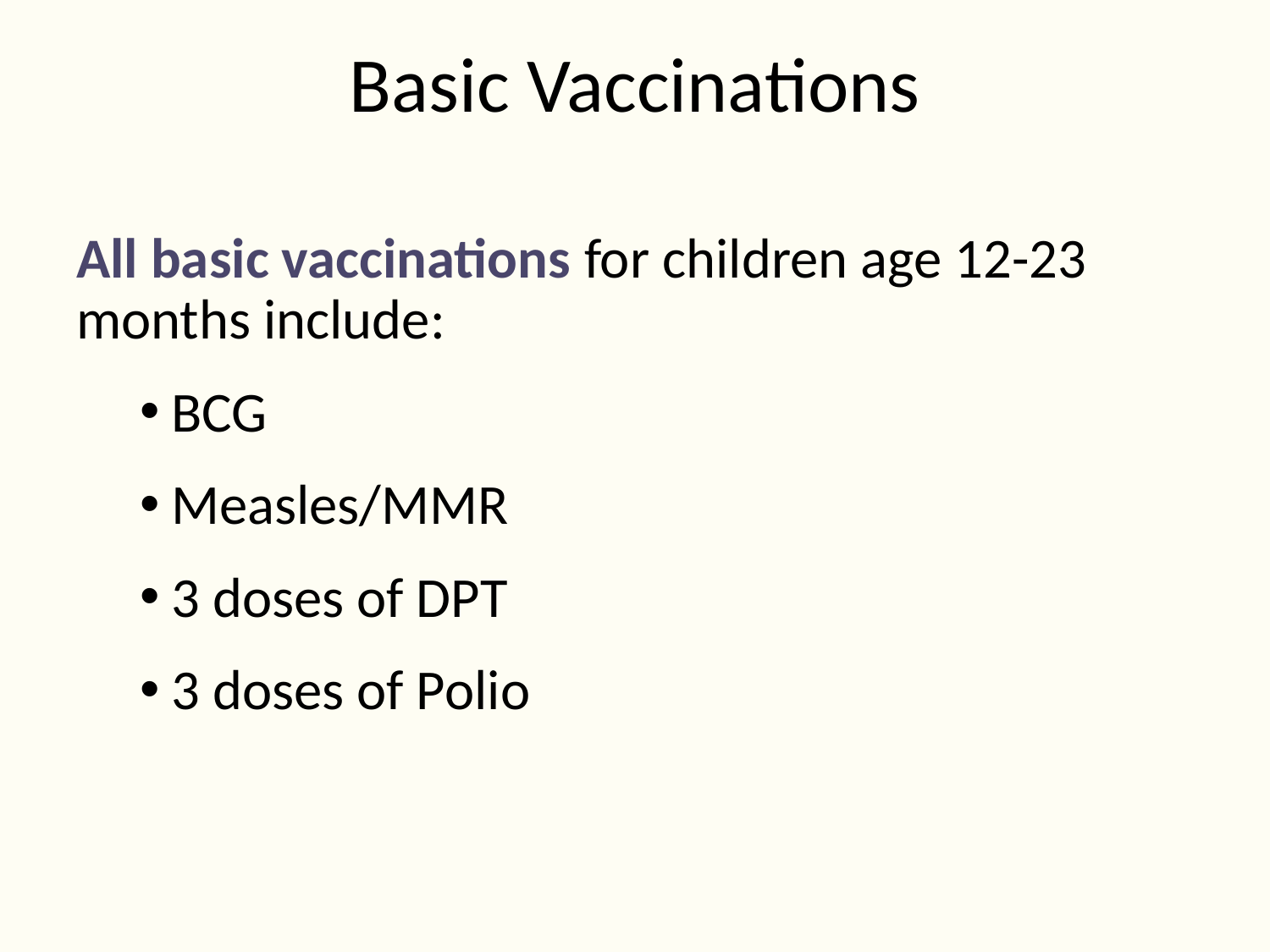

# Basic Vaccinations
All basic vaccinations for children age 12-23 months include:
BCG
Measles/MMR
3 doses of DPT
3 doses of Polio